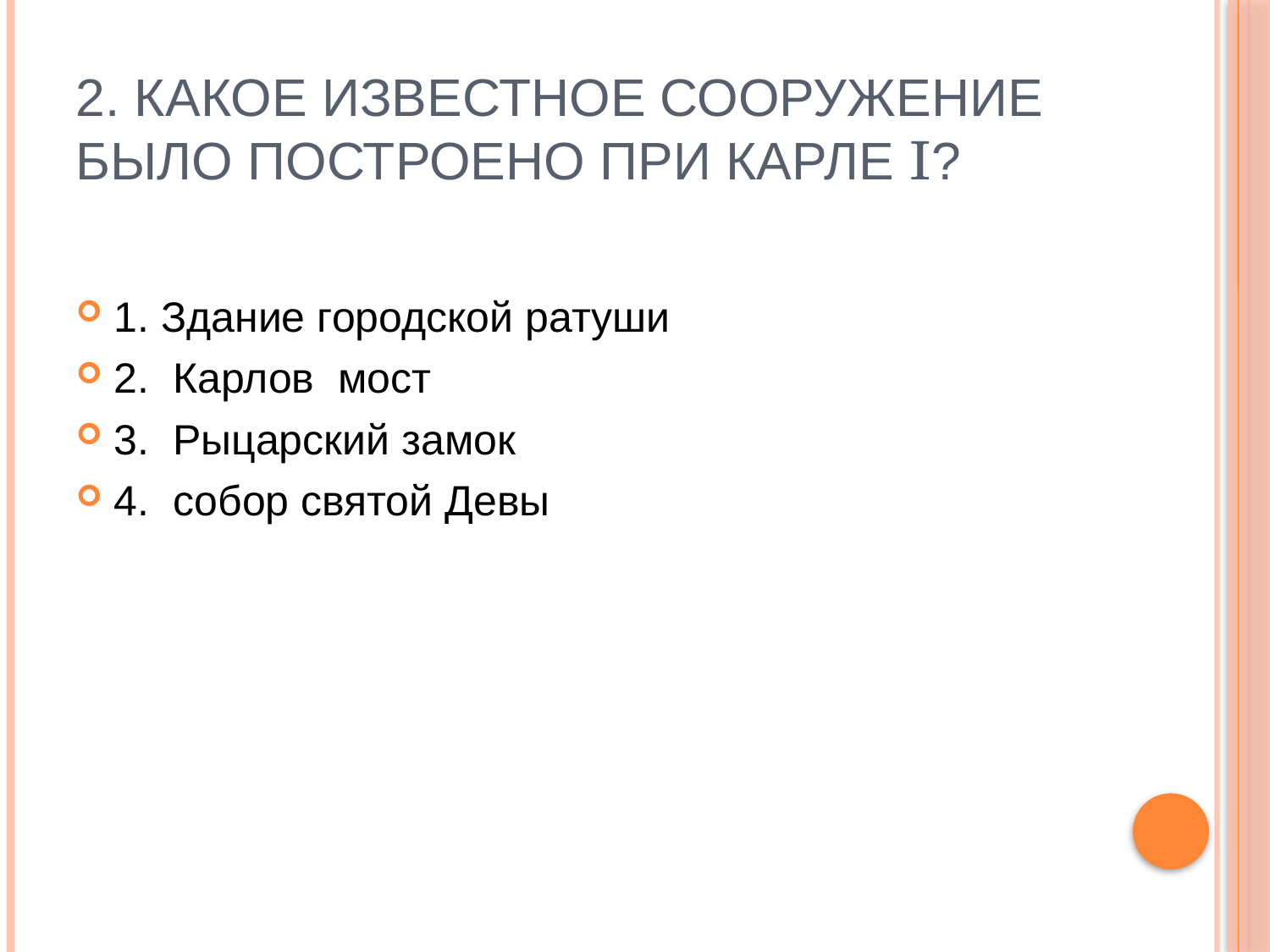

# 2. Какое известное сооружение было построено при Карле I?

1. Здание городской ратуши
2.  Карлов  мост
3.  Рыцарский замок
4.  собор святой Девы